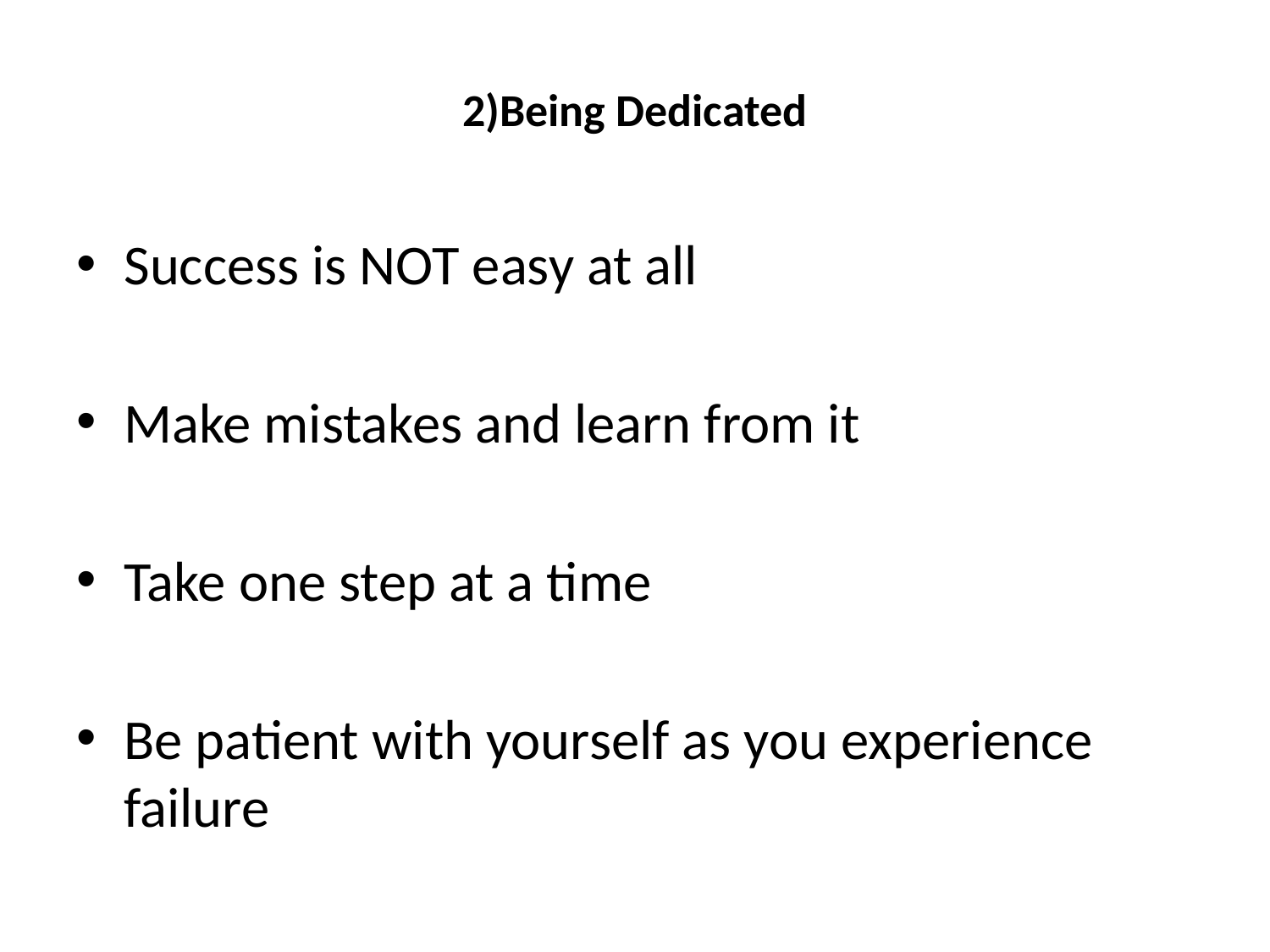

# 2)Being Dedicated
Success is NOT easy at all

Make mistakes and learn from it

Take one step at a time

Be patient with yourself as you experience failure